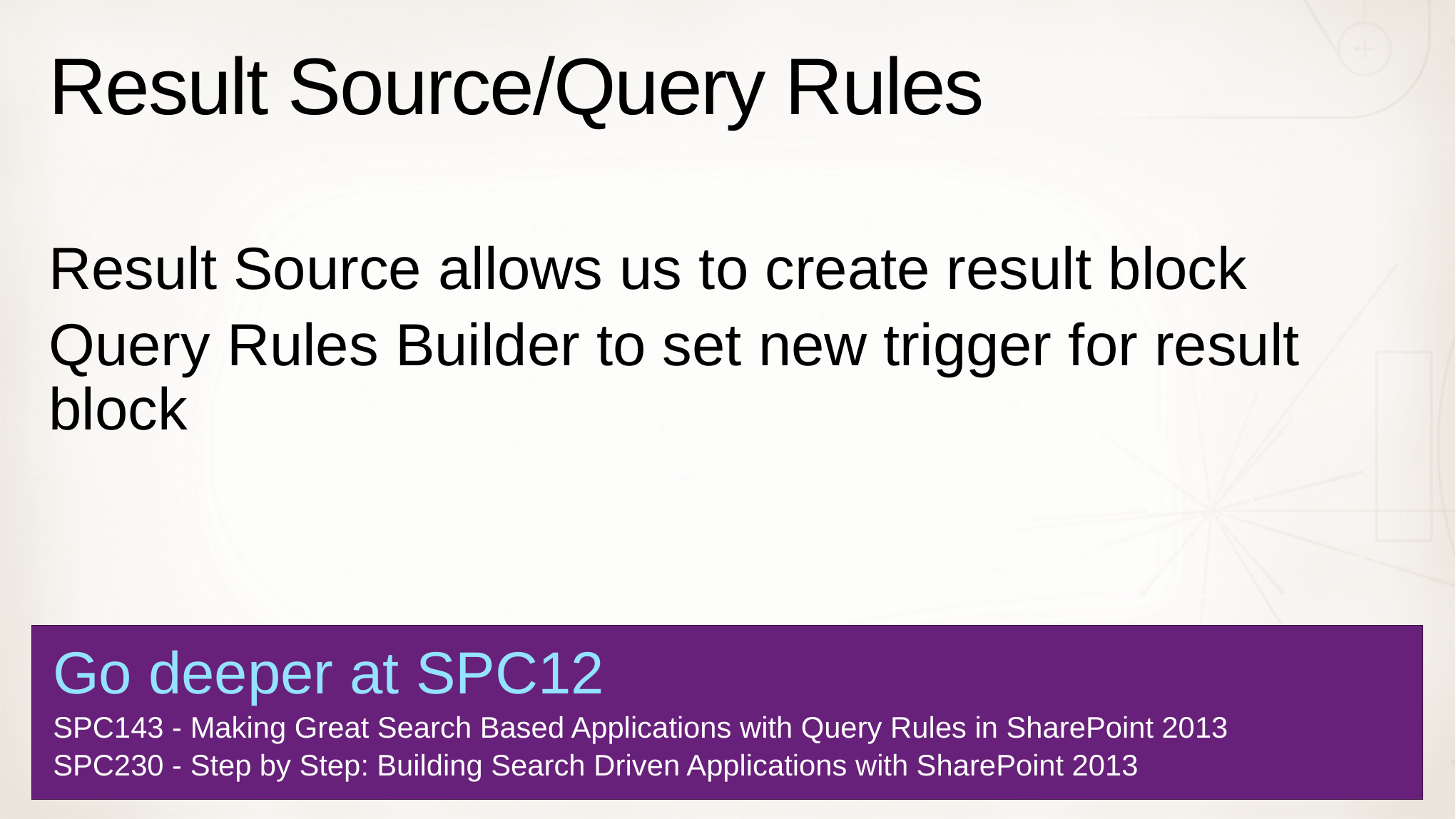

# Result Source/Query Rules
Result Source allows us to create result block
Query Rules Builder to set new trigger for result block

Go deeper at SPC12
SPC143 - Making Great Search Based Applications with Query Rules in SharePoint 2013
SPC230 - Step by Step: Building Search Driven Applications with SharePoint 2013